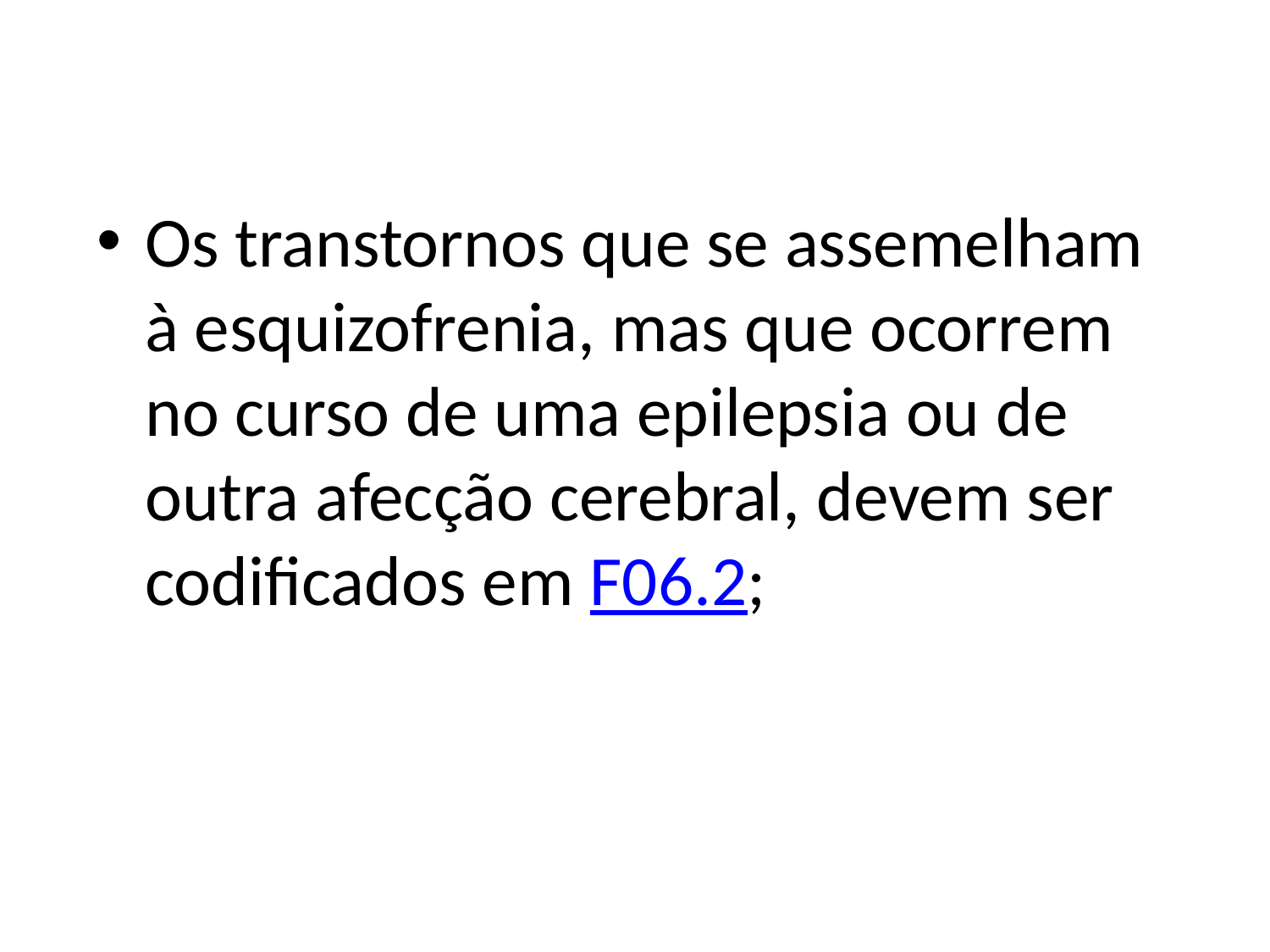

Os transtornos que se assemelham à esquizofrenia, mas que ocorrem no curso de uma epilepsia ou de outra afecção cerebral, devem ser codificados em F06.2;